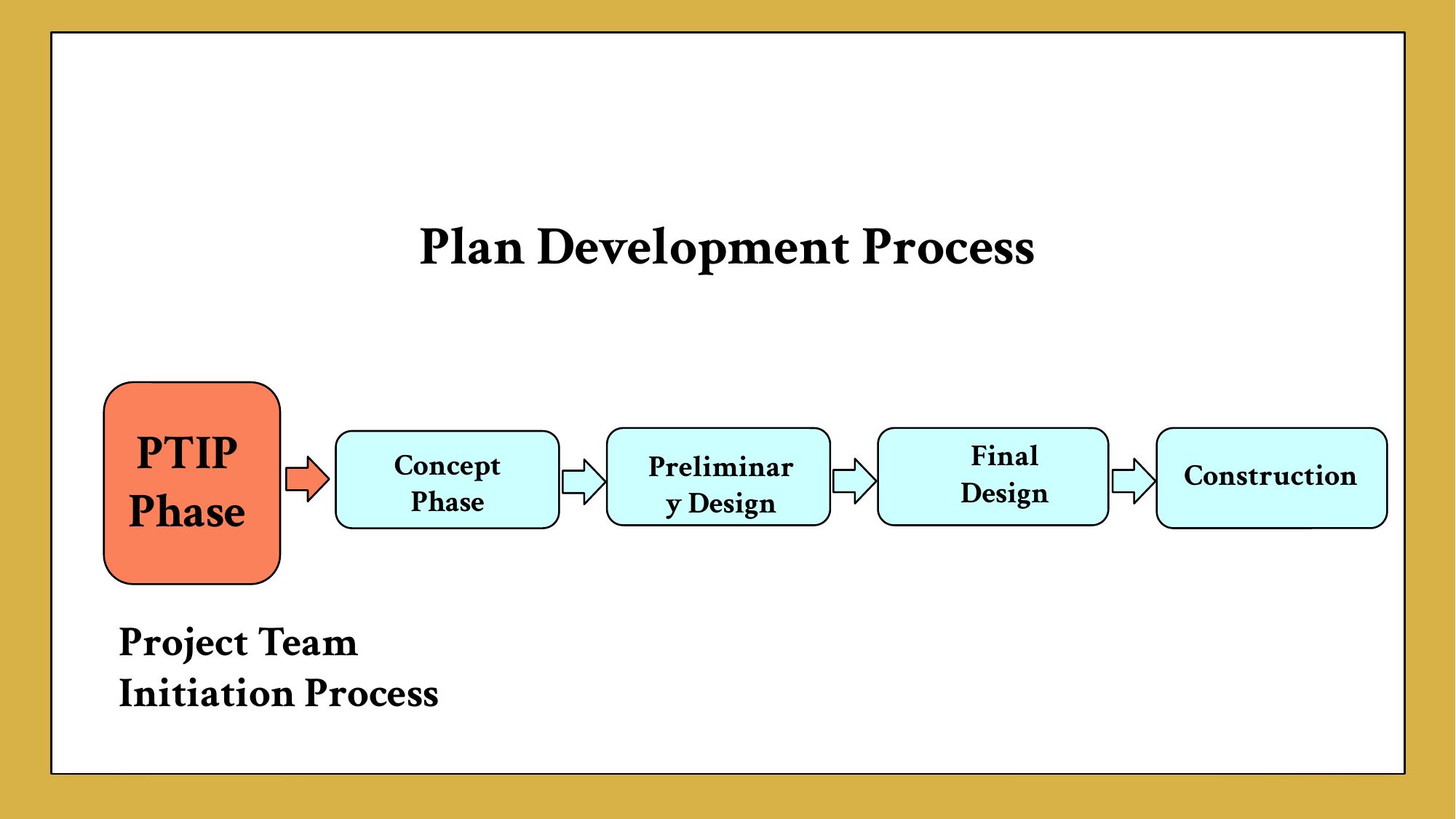

Plan Development Process

PTIP Phase

Final Design

Concept Phase
Preliminary Design
Construction

Project Team
Initiation Process